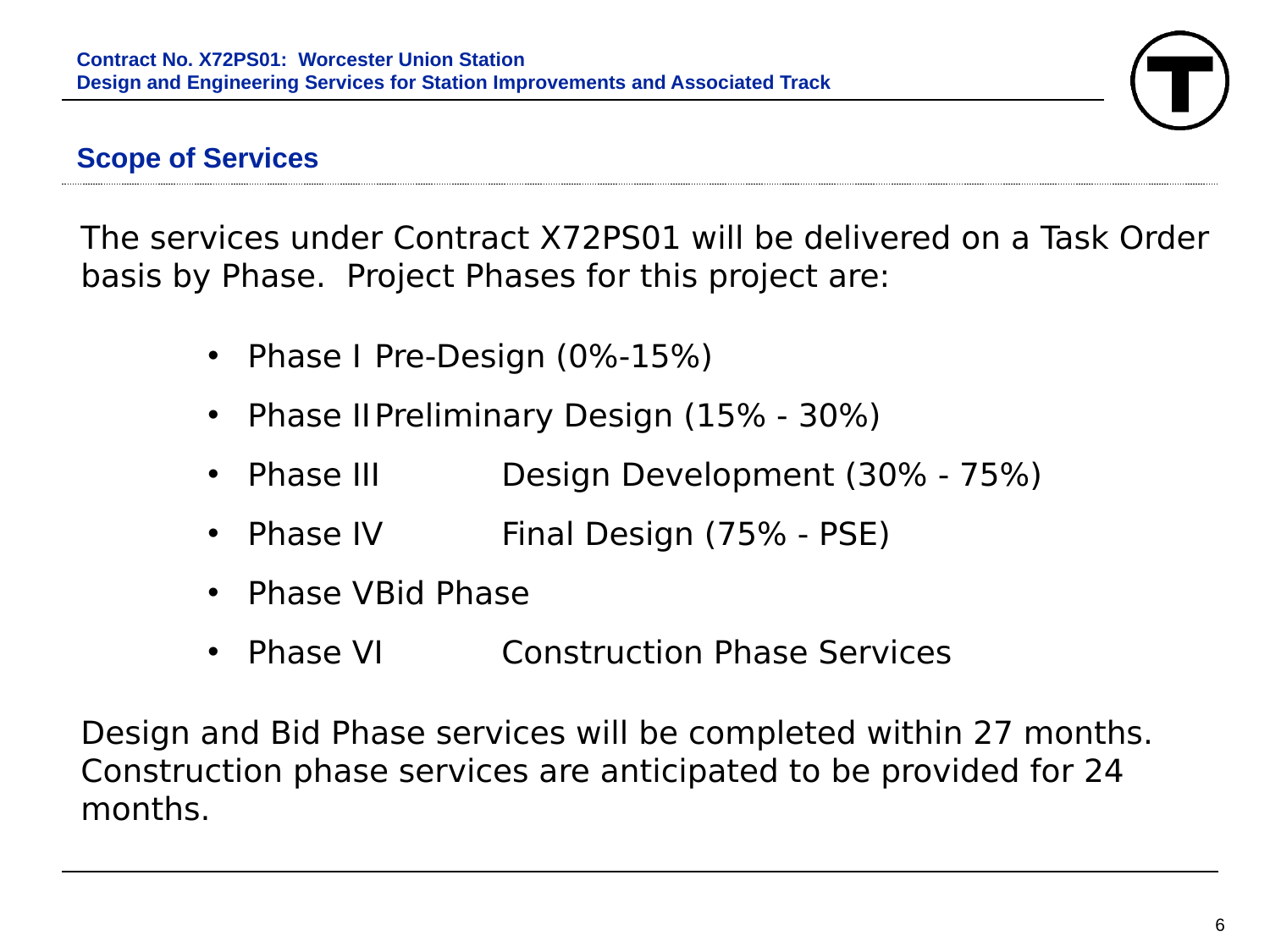

Contract No. X72PS01:  Worcester Union Station
Design and Engineering Services for Station Improvements and Associated Track
# Scope of Services
The services under Contract X72PS01 will be delivered on a Task Order basis by Phase.  Project Phases for this project are:
Phase I	Pre-Design (0%-15%)
Phase II	Preliminary Design (15% - 30%)
Phase III	Design Development (30% - 75%)
Phase IV	Final Design (75% - PSE)
Phase V	Bid Phase
Phase VI	Construction Phase Services
Design and Bid Phase services will be completed within 27 months.  Construction phase services are anticipated to be provided for 24 months.